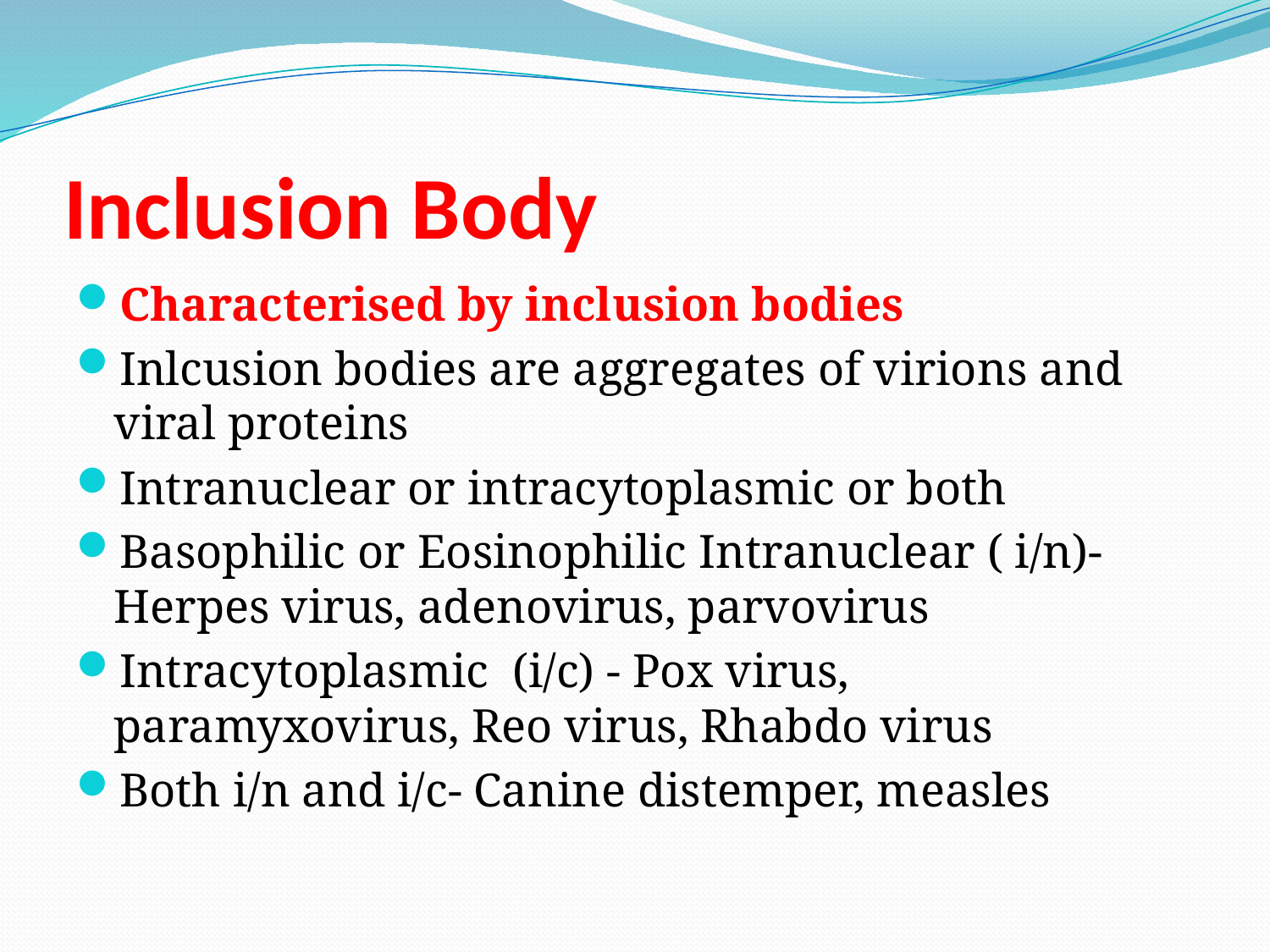

# Inclusion Body
Characterised by inclusion bodies
Inlcusion bodies are aggregates of virions and viral proteins
Intranuclear or intracytoplasmic or both
Basophilic or Eosinophilic Intranuclear ( i/n)- Herpes virus, adenovirus, parvovirus
Intracytoplasmic  (i/c) - Pox virus, paramyxovirus, Reo virus, Rhabdo virus
Both i/n and i/c- Canine distemper, measles